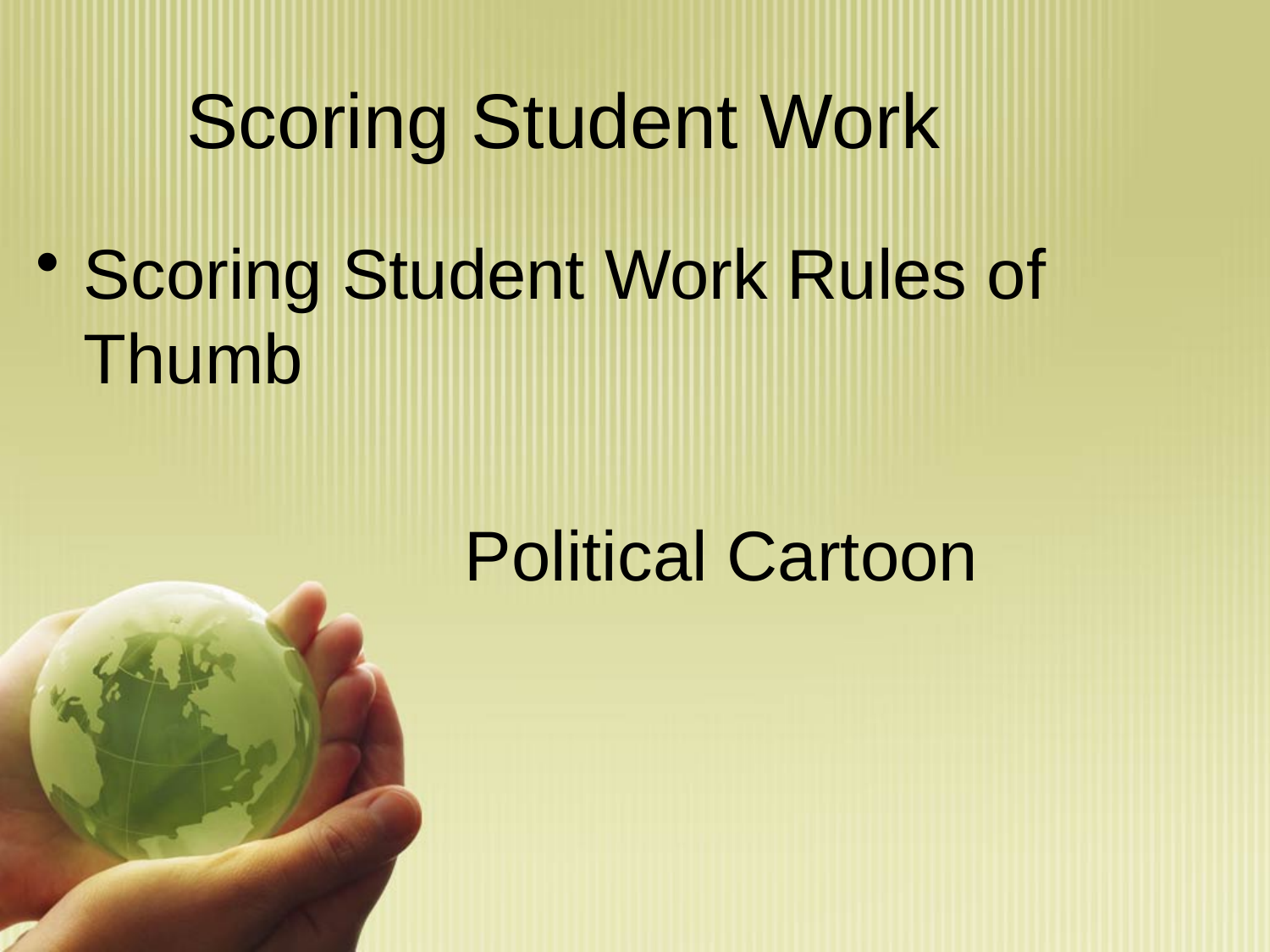

# Scoring Student Work
Scoring Student Work Rules of Thumb

				Political Cartoon